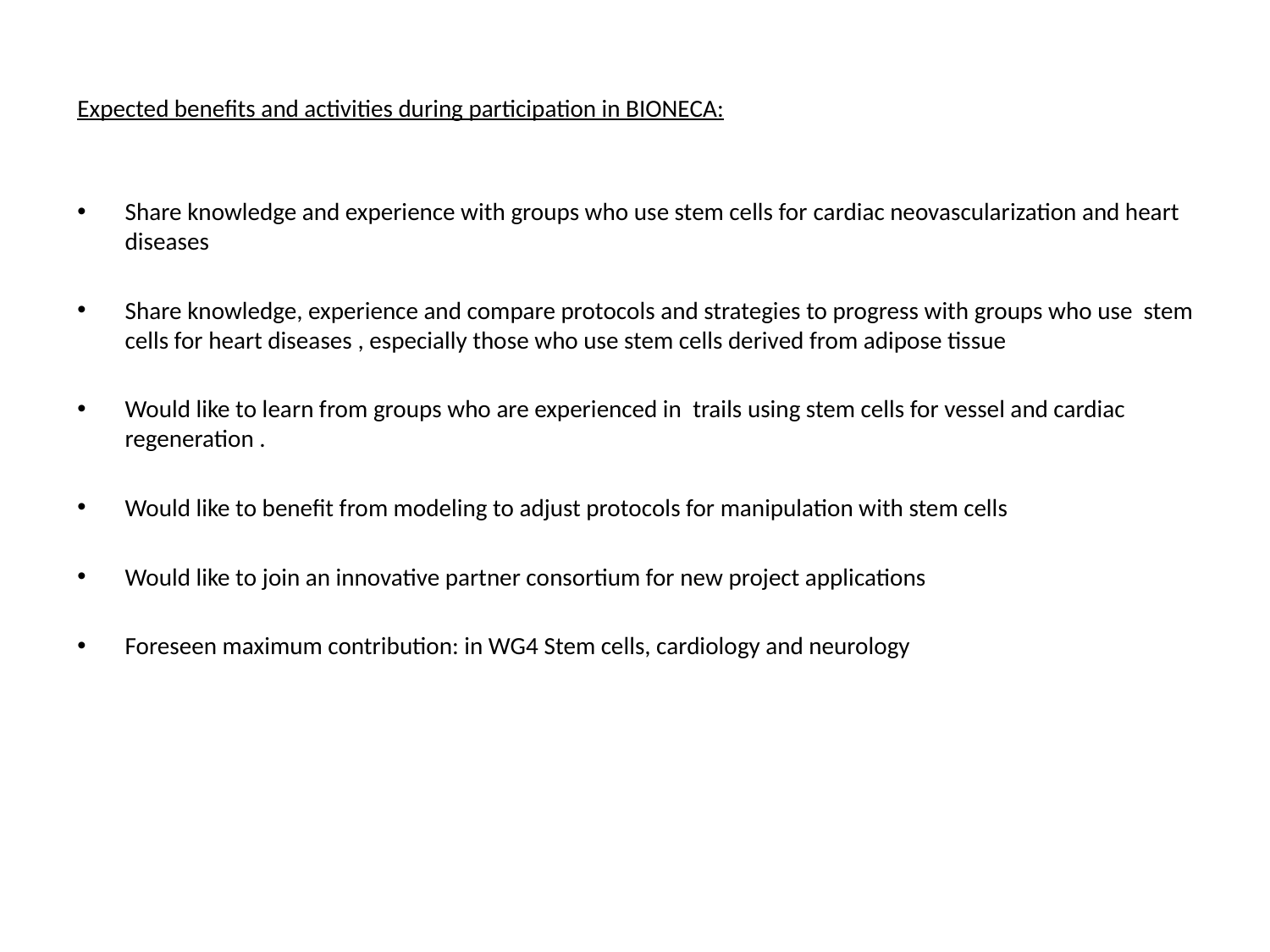

Expected benefits and activities during participation in BIONECA:

Share knowledge and experience with groups who use stem cells for cardiac neovascularization and heart diseases

Share knowledge, experience and compare protocols and strategies to progress with groups who use  stem cells for heart diseases , especially those who use stem cells derived from adipose tissue

Would like to learn from groups who are experienced in  trails using stem cells for vessel and cardiac regeneration .

Would like to benefit from modeling to adjust protocols for manipulation with stem cells

Would like to join an innovative partner consortium for new project applications

Foreseen maximum contribution: in WG4 Stem cells, cardiology and neurology